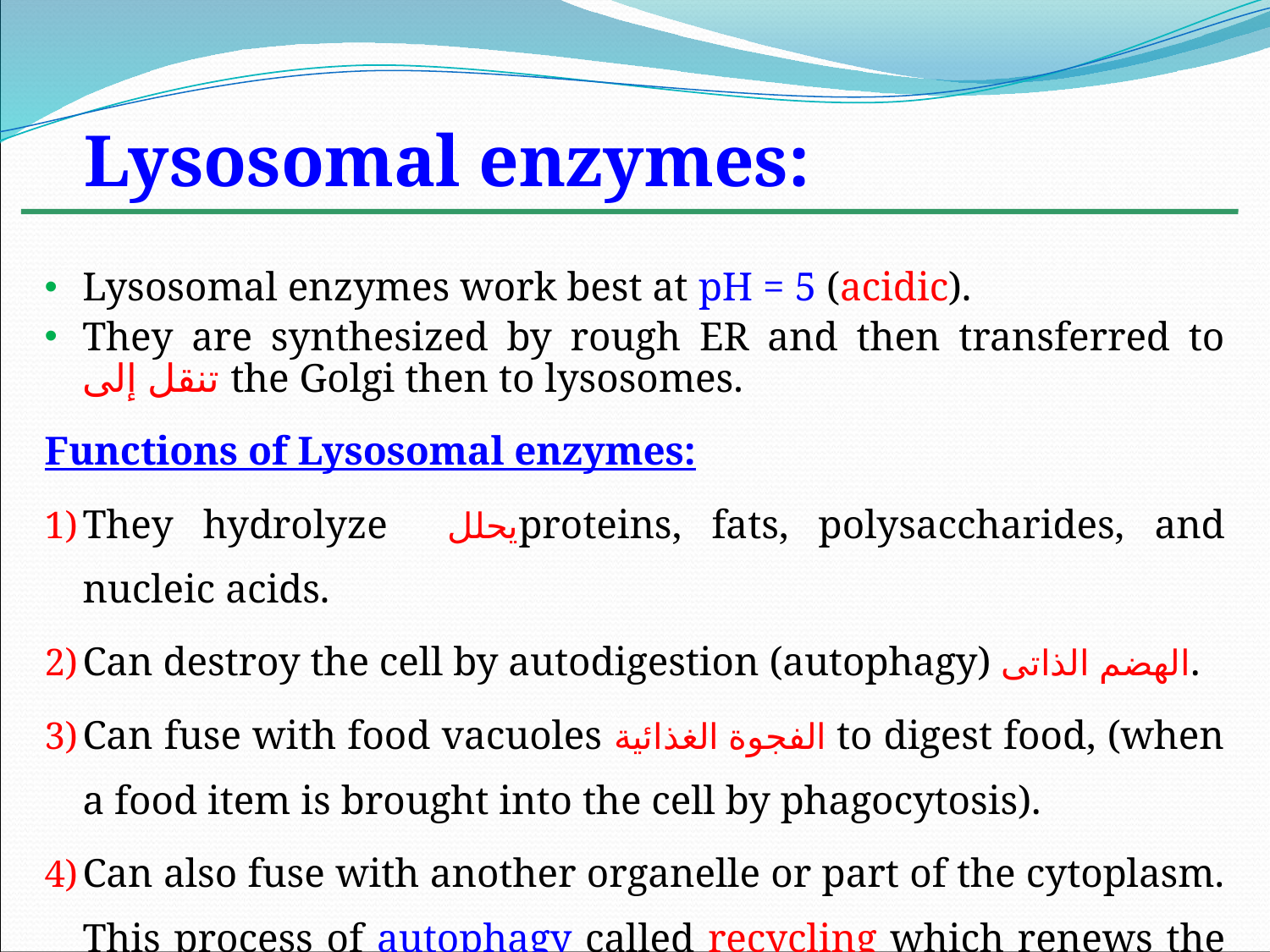

# Lysosomal enzymes:

Lysosomal enzymes work best at pH = 5 (acidic).
They are synthesized by rough ER and then transferred to تنقل إلى the Golgi then to lysosomes.

Functions of Lysosomal enzymes:
They hydrolyze  يحللproteins, fats, polysaccharides, and nucleic acids.
Can destroy the cell by autodigestion (autophagy) الهضم الذاتى.
Can fuse with food vacuoles الفجوة الغذائية to digest food, (when a food item is brought into the cell by phagocytosis).
Can also fuse with another organelle or part of the cytoplasm. This process of autophagy called recycling which renews the cell.